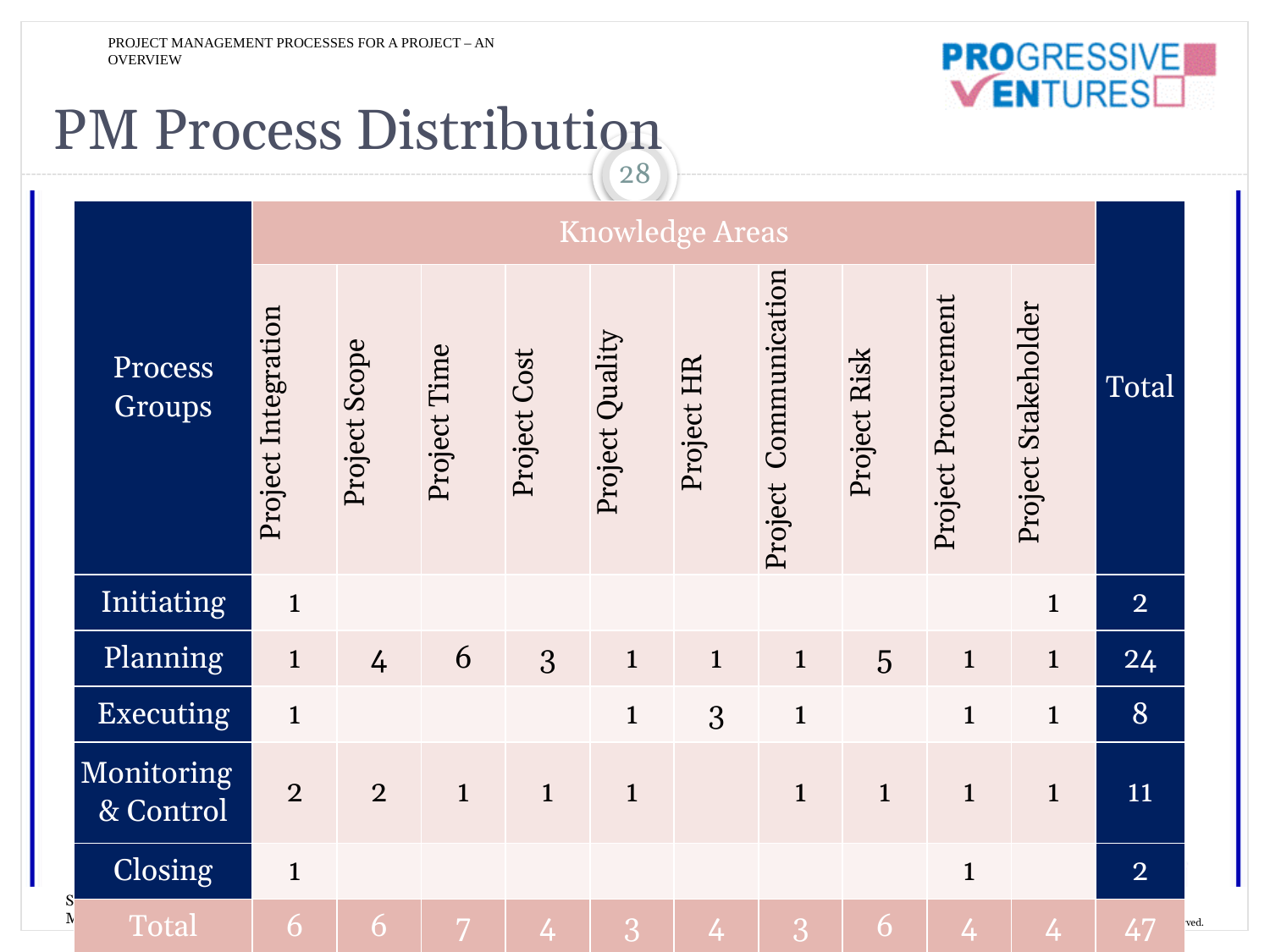

Project Management Processes for a Project – An overview
PM Process Distribution
28
| Process Groups | Knowledge Areas |  |  |  |  |  |  |  |  |  | Total |
| --- | --- | --- | --- | --- | --- | --- | --- | --- | --- | --- | --- |
|  | Project Integration | Project Scope | Project Time | Project Cost | Project Quality | Project HR | Project Communication | Project Risk | Project Procurement | Project Stakeholder |  |
| Initiating | 1 |  |  |  |  |  |  |  |  | 1 | 2 |
| Planning | 1 | 4 | 6 | 3 | 1 | 1 | 1 | 5 | 1 | 1 | 24 |
| Executing | 1 |  |  |  | 1 | 3 | 1 |  | 1 | 1 | 8 |
| Monitoring & Control | 2 | 2 | 1 | 1 | 1 |  | 1 | 1 | 1 | 1 | 11 |
| Closing | 1 |  |  |  |  |  |  |  | 1 |  | 2 |
| Total | 6 | 6 | 7 | 4 | 3 | 4 | 3 | 6 | 4 | 4 | 47 |
Systems Approach to Project Management - Fifth Edition
© 2013 Progressive Ventures. All rights reserved.